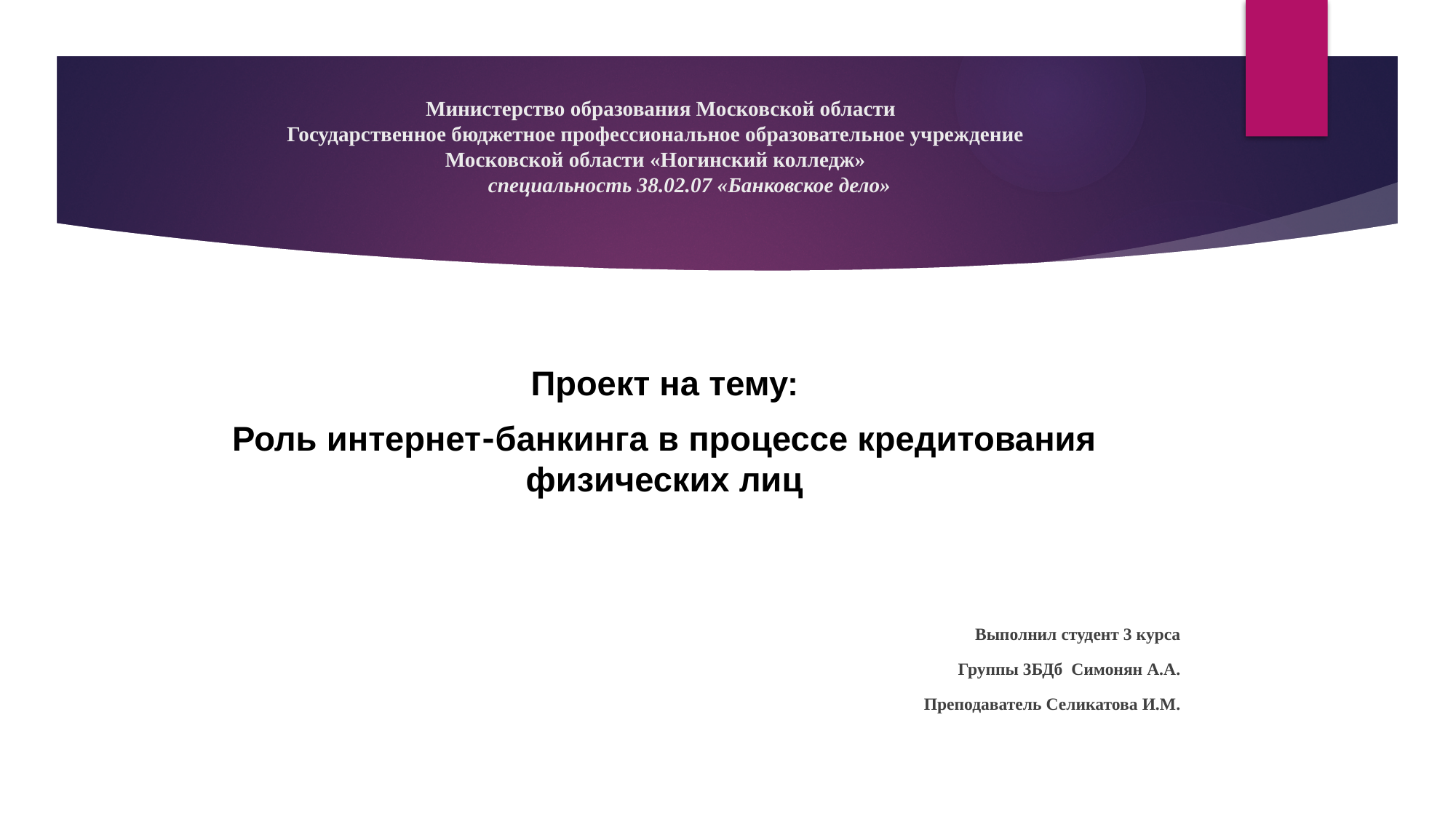

# Министерство образования Московской области Государственное бюджетное профессиональное образовательное учреждение Московской области «Ногинский колледж» специальность 38.02.07 «Банковское дело»

Проект на тему:
Роль интернет-банкинга в процессе кредитования физических лиц

Выполнил студент 3 курса
Группы 3БДб  Симонян А.А.
Преподаватель Селикатова И.М.